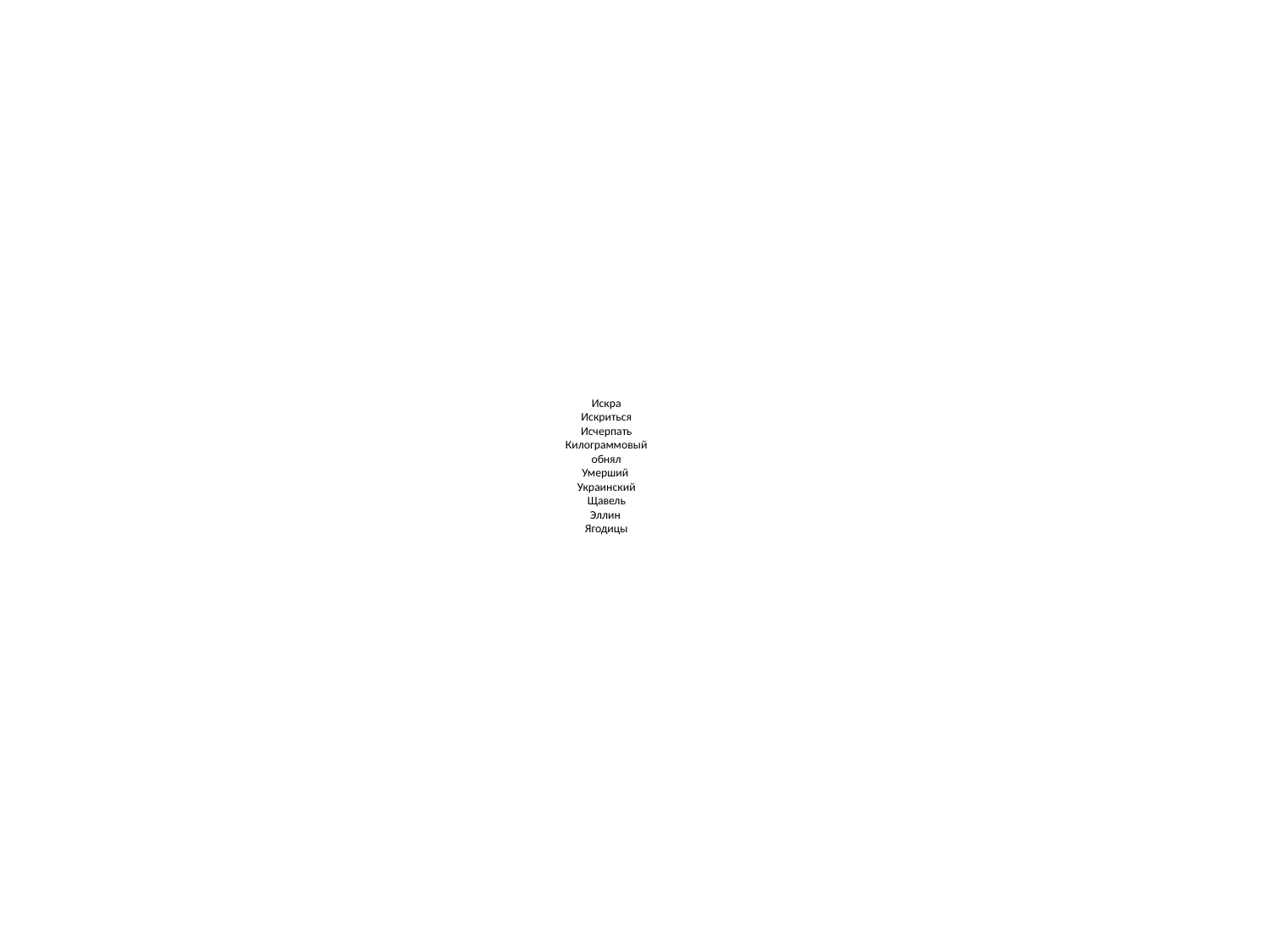

# Искра Искриться Исчерпать Килограммовый обнял Умерший Украинский Щавель Эллин  Ягодицы